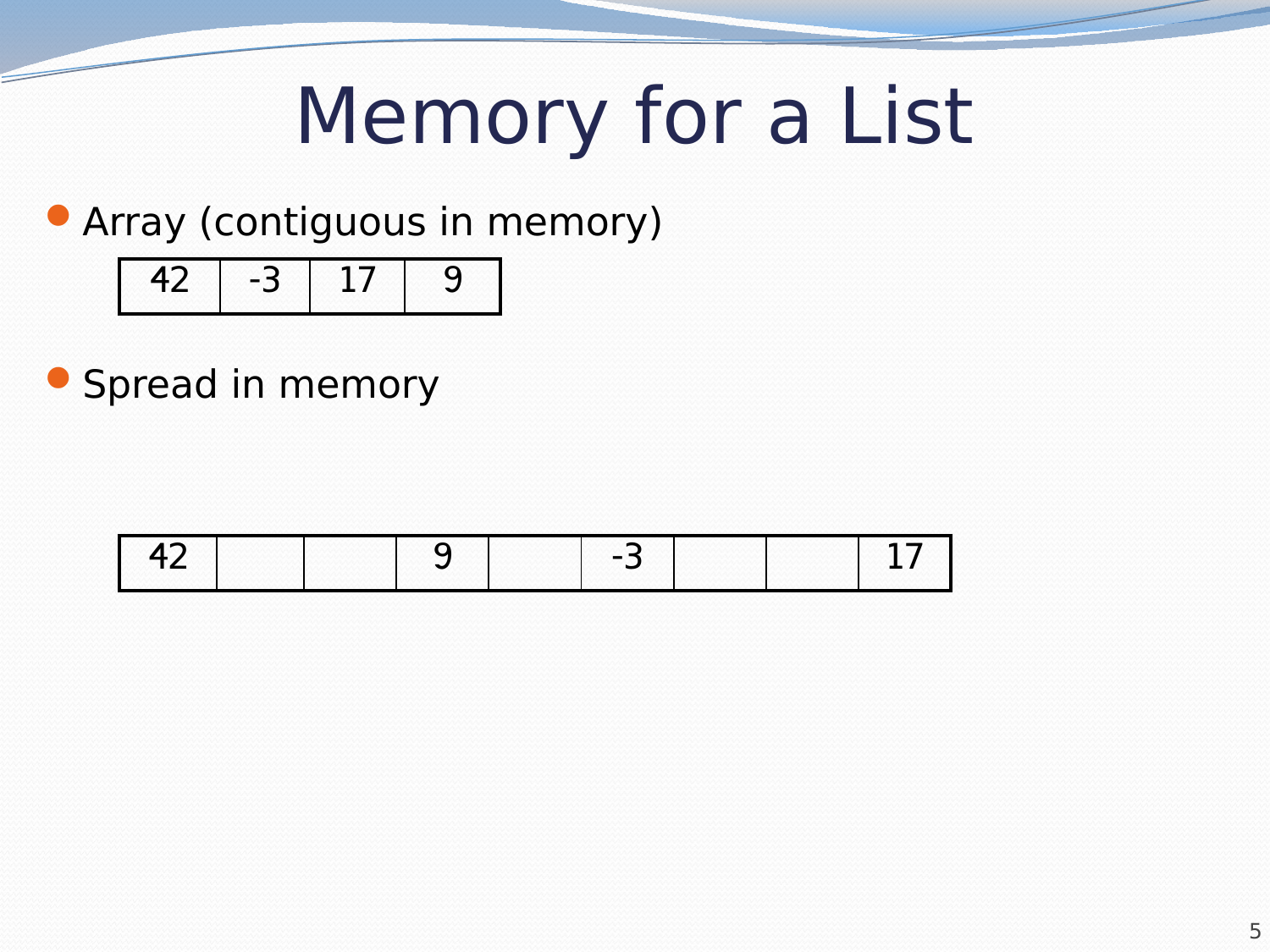

# Memory for a List
Array (contiguous in memory)

Spread in memory

| 42 | -3 | 17 | 9 |
| --- | --- | --- | --- |
| 42 |  |  | 9 |  | -3 |  |  | 17 |
| --- | --- | --- | --- | --- | --- | --- | --- | --- |